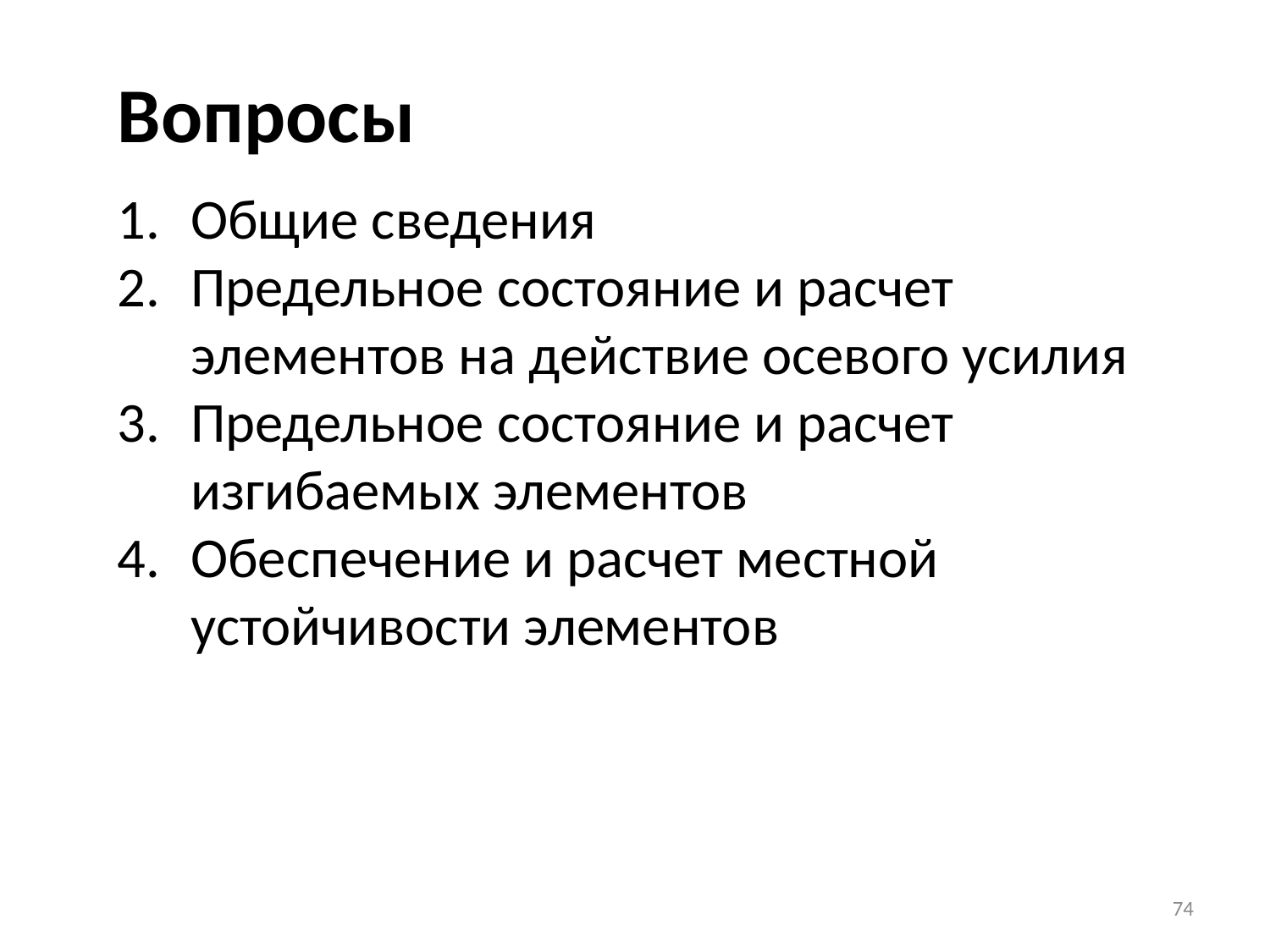

Вопросы
Общие сведения
Предельное состояние и расчет элементов на действие осевого усилия
Предельное состояние и расчет изгибаемых элементов
Обеспечение и расчет местной устойчивости элементов

74